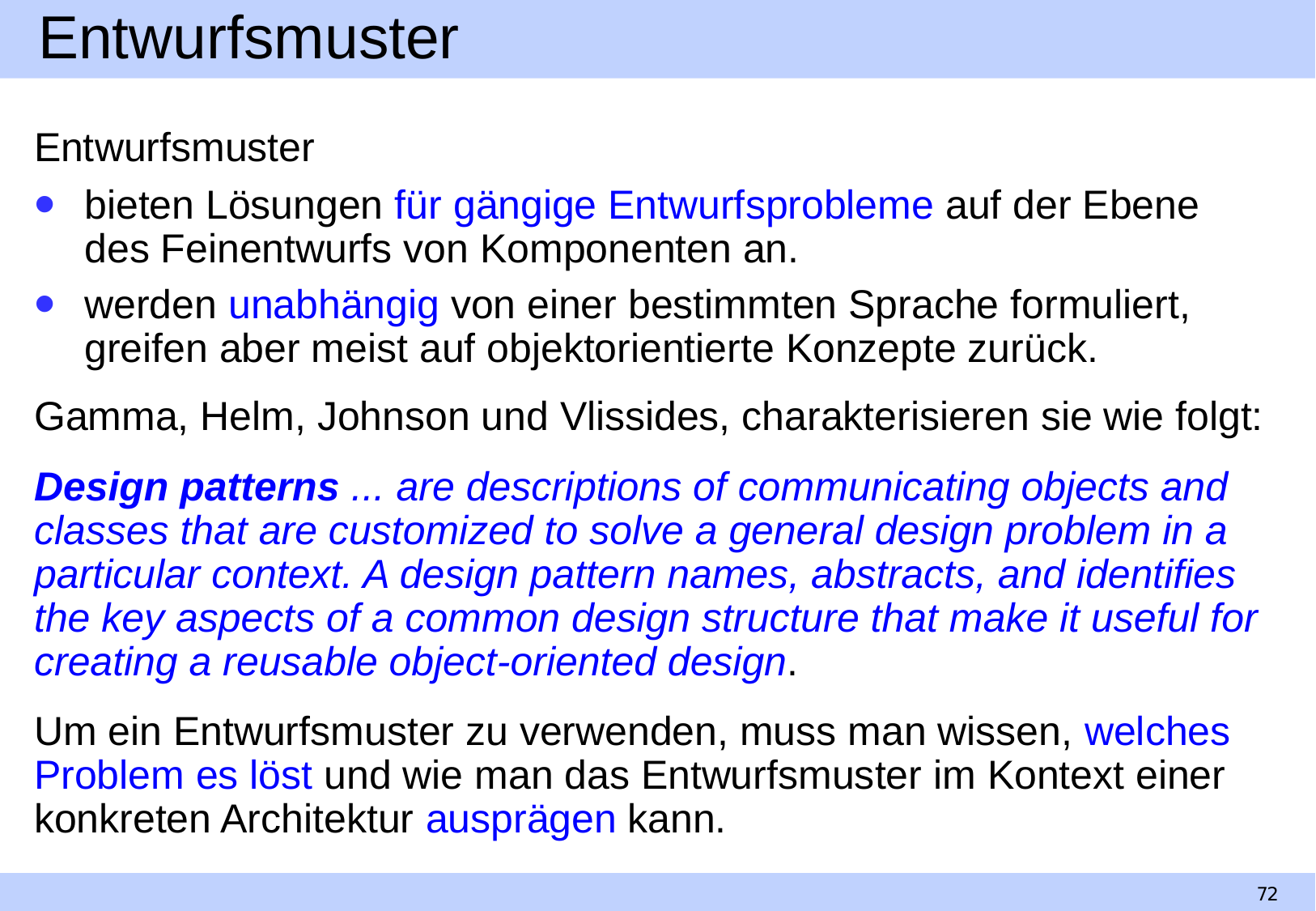

# Entwurfsmuster
Entwurfsmuster
bieten Lösungen für gängige Entwurfsprobleme auf der Ebene des Feinentwurfs von Komponenten an.
werden unabhängig von einer bestimmten Sprache formuliert, greifen aber meist auf objektorientierte Konzepte zurück.
Gamma, Helm, Johnson und Vlissides, charakterisieren sie wie folgt:
Design patterns ... are descriptions of communicating objects and classes that are customized to solve a general design problem in a particular context. A design pattern names, abstracts, and identifies the key aspects of a common design structure that make it useful for creating a reusable object-oriented design.
Um ein Entwurfsmuster zu verwenden, muss man wissen, welches Problem es löst und wie man das Entwurfsmuster im Kontext einer konkreten Architektur ausprägen kann.
72